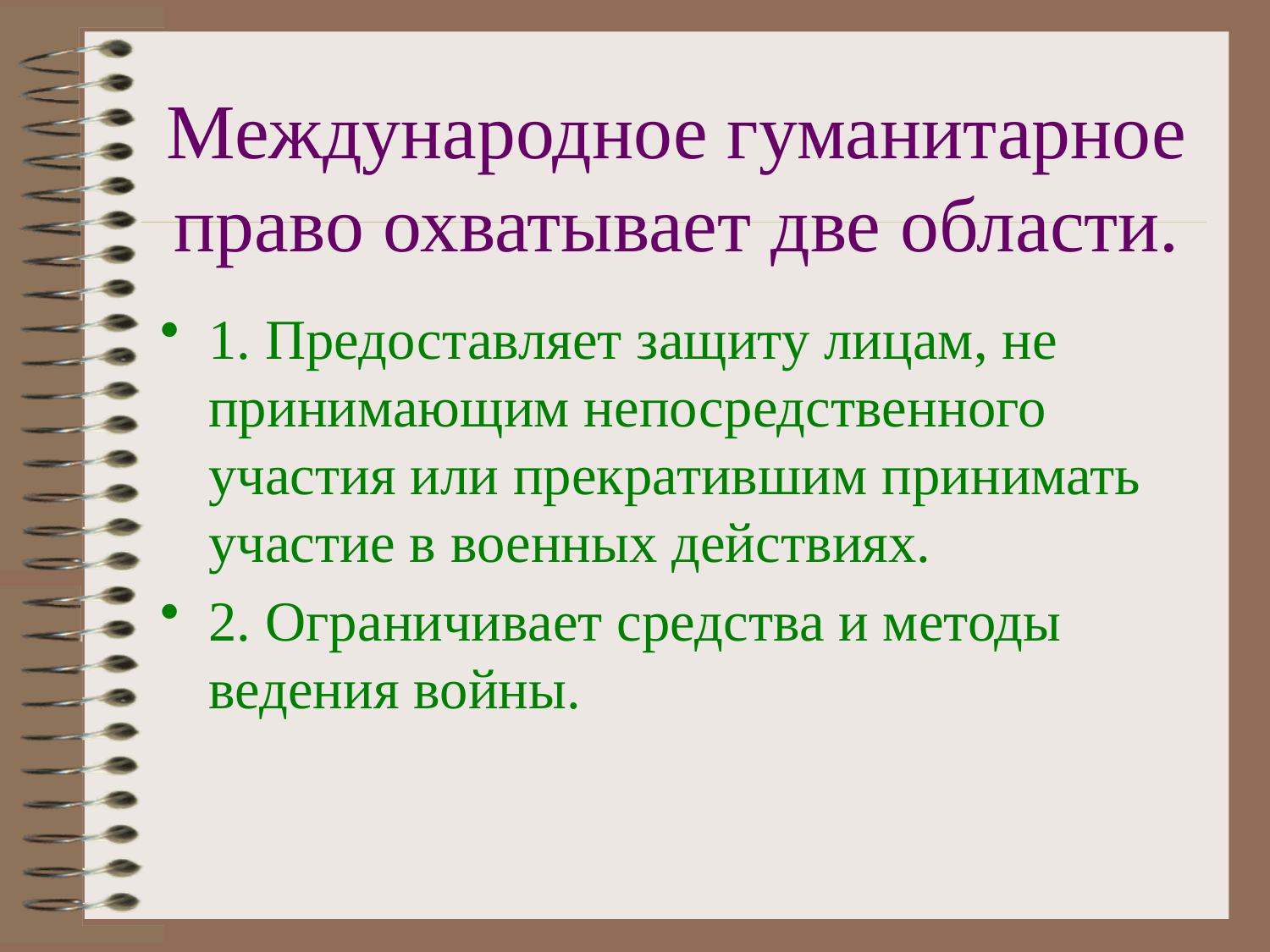

# Международное гуманитарное право охватывает две области.
1. Предоставляет защиту лицам, не  принимающим непосредственного участия или прекратившим принимать участие в военных действиях.
2. Ограничивает средства и методы ведения войны.